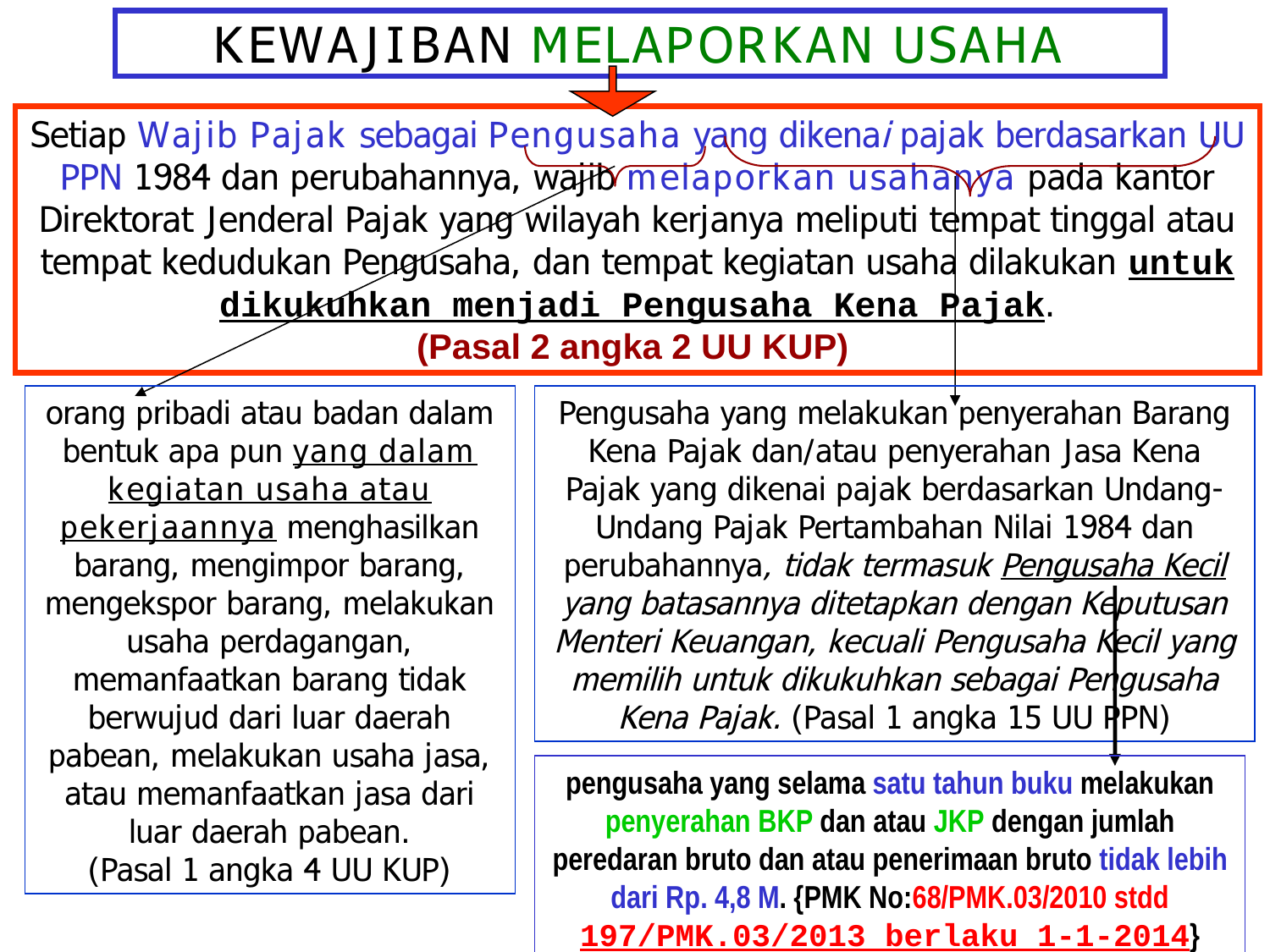

# KEWAJIBAN MELAPORKAN USAHA

Setiap Wajib Pajak sebagai Pengusaha yang dikenai pajak berdasarkan UU PPN 1984 dan perubahannya, wajib melaporkan usahanya pada kantor Direktorat Jenderal Pajak yang wilayah kerjanya meliputi tempat tinggal atau tempat kedudukan Pengusaha, dan tempat kegiatan usaha dilakukan untuk dikukuhkan menjadi Pengusaha Kena Pajak.
(Pasal 2 angka 2 UU KUP)

orang pribadi atau badan dalam bentuk apa pun yang dalam kegiatan usaha atau pekerjaannya menghasilkan barang, mengimpor barang, mengekspor barang, melakukan usaha perdagangan, memanfaatkan barang tidak berwujud dari luar daerah pabean, melakukan usaha jasa, atau memanfaatkan jasa dari luar daerah pabean.
(Pasal 1 angka 4 UU KUP)
Pengusaha yang melakukan penyerahan Barang Kena Pajak dan/atau penyerahan Jasa Kena Pajak yang dikenai pajak berdasarkan Undang-Undang Pajak Pertambahan Nilai 1984 dan perubahannya, tidak termasuk Pengusaha Kecil yang batasannya ditetapkan dengan Keputusan Menteri Keuangan, kecuali Pengusaha Kecil yang memilih untuk dikukuhkan sebagai Pengusaha Kena Pajak. (Pasal 1 angka 15 UU PPN)

pengusaha yang selama satu tahun buku melakukan penyerahan BKP dan atau JKP dengan jumlah peredaran bruto dan atau penerimaan bruto tidak lebih dari Rp. 4,8 M. {PMK No:68/PMK.03/2010 stdd 197/PMK.03/2013 berlaku 1-1-2014}